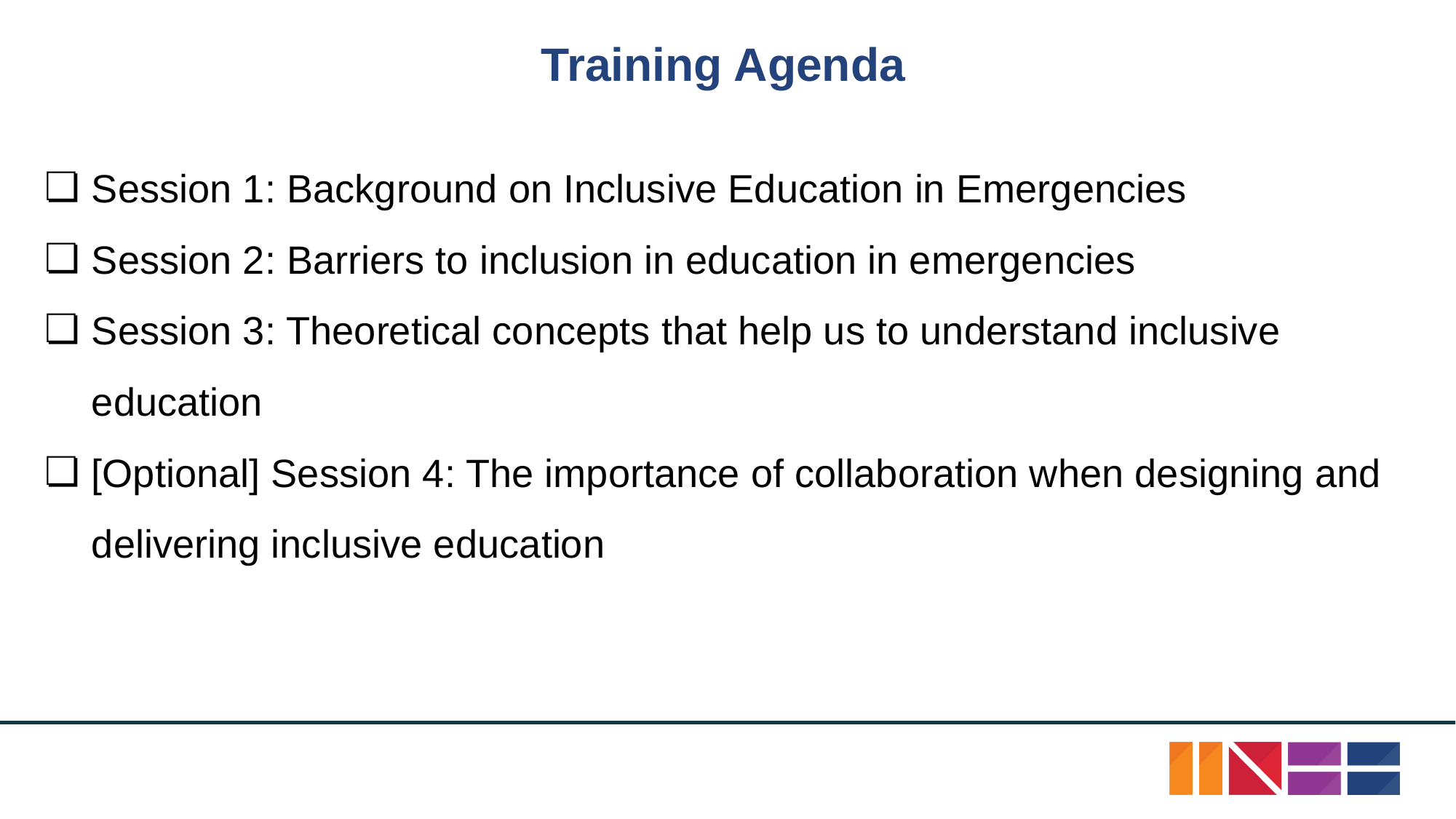

# Training Agenda
Session 1: Background on Inclusive Education in Emergencies
Session 2: Barriers to inclusion in education in emergencies
Session 3: Theoretical concepts that help us to understand inclusive education
[Optional] Session 4: The importance of collaboration when designing and delivering inclusive education